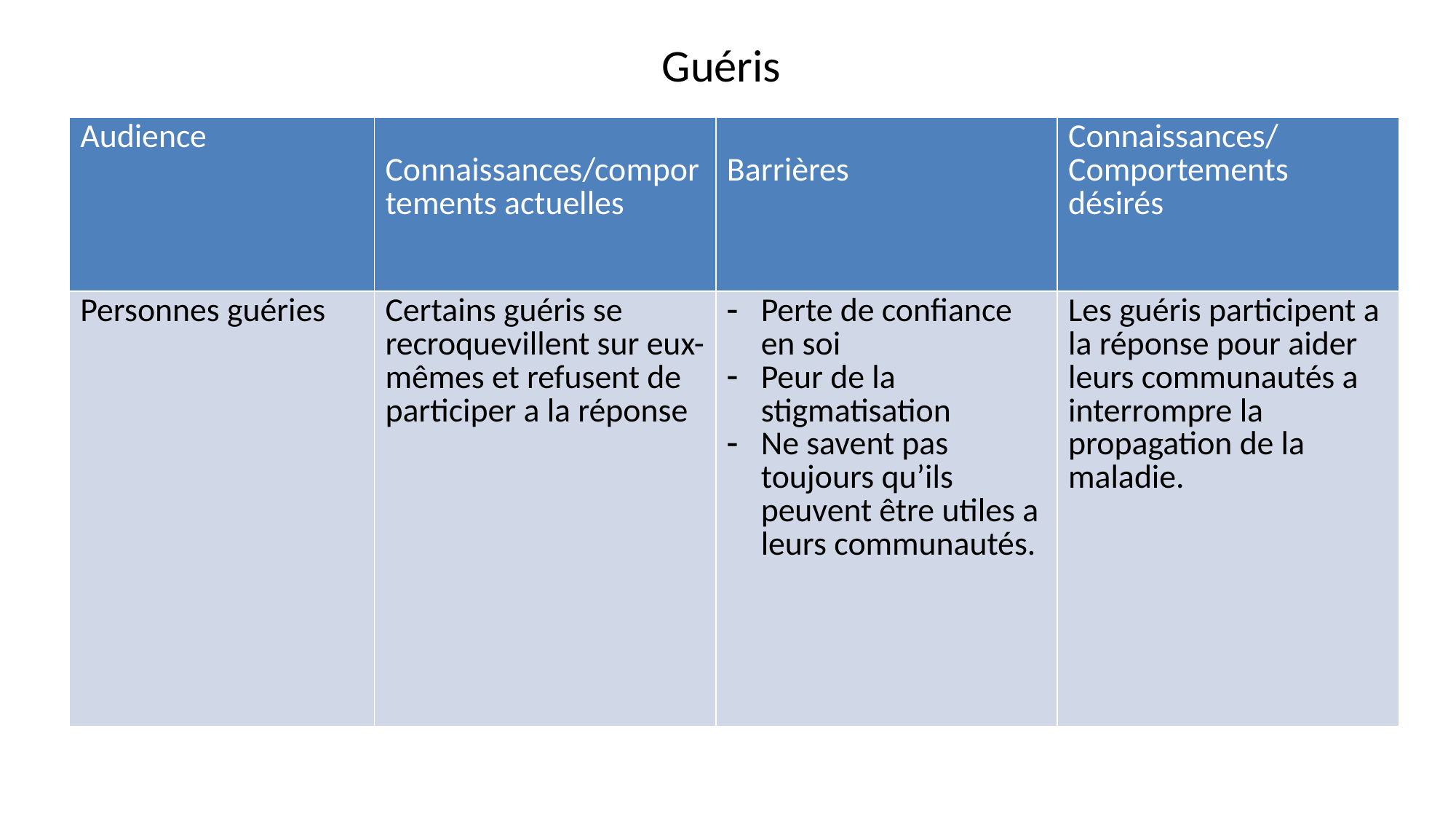

# Guéris
| Audience | Connaissances/comportements actuelles | Barrières | Connaissances/ Comportements désirés |
| --- | --- | --- | --- |
| Personnes guéries | Certains guéris se recroquevillent sur eux-mêmes et refusent de participer a la réponse | Perte de confiance en soi Peur de la stigmatisation Ne savent pas toujours qu’ils peuvent être utiles a leurs communautés. | Les guéris participent a la réponse pour aider leurs communautés a interrompre la propagation de la maladie. |